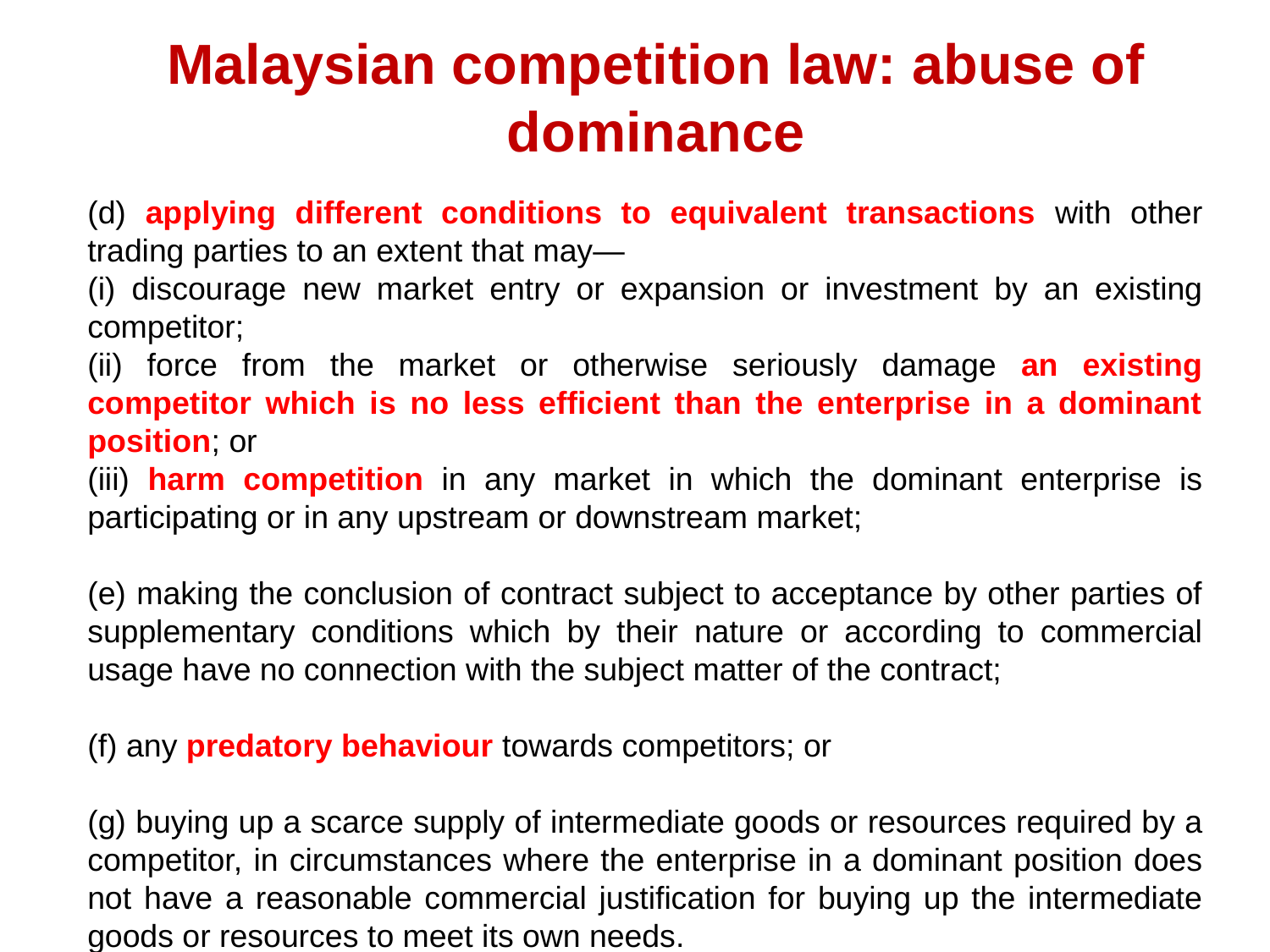

Malaysian competition law: abuse of dominance
(d) applying different conditions to equivalent transactions with other trading parties to an extent that may—
(i) discourage new market entry or expansion or investment by an existing competitor;
(ii) force from the market or otherwise seriously damage an existing competitor which is no less efficient than the enterprise in a dominant position; or
(iii) harm competition in any market in which the dominant enterprise is participating or in any upstream or downstream market;

(e) making the conclusion of contract subject to acceptance by other parties of supplementary conditions which by their nature or according to commercial usage have no connection with the subject matter of the contract;

(f) any predatory behaviour towards competitors; or

(g) buying up a scarce supply of intermediate goods or resources required by a competitor, in circumstances where the enterprise in a dominant position does not have a reasonable commercial justification for buying up the intermediate goods or resources to meet its own needs.